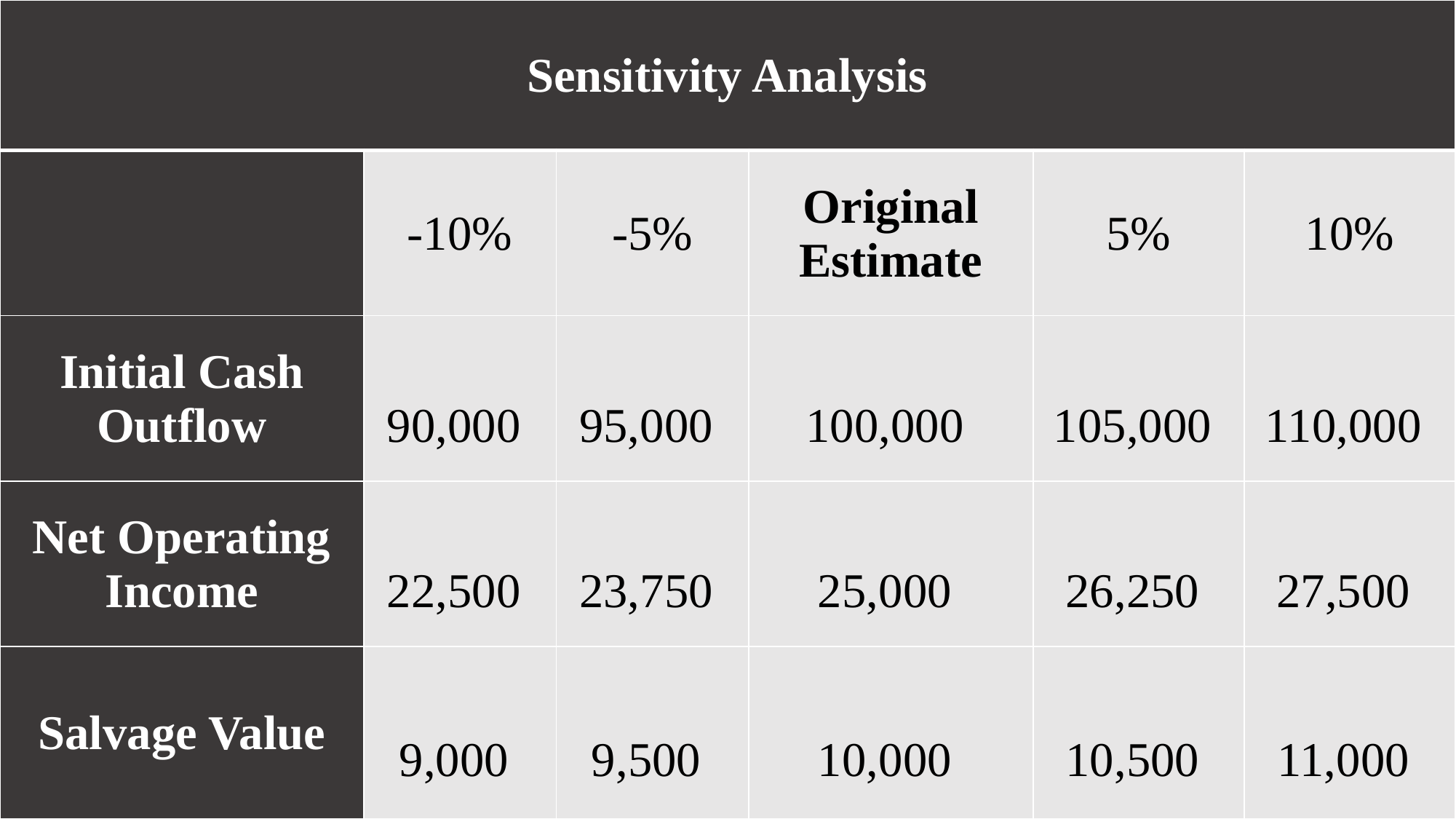

| Sensitivity Analysis |  |  |  |  |  |
| --- | --- | --- | --- | --- | --- |
|  | -10% | -5% | Original Estimate | 5% | 10% |
| Initial Cash Outflow | 90,000 | 95,000 | 100,000 | 105,000 | 110,000 |
| Net Operating Income | 22,500 | 23,750 | 25,000 | 26,250 | 27,500 |
| Salvage Value | 9,000 | 9,500 | 10,000 | 10,500 | 11,000 |